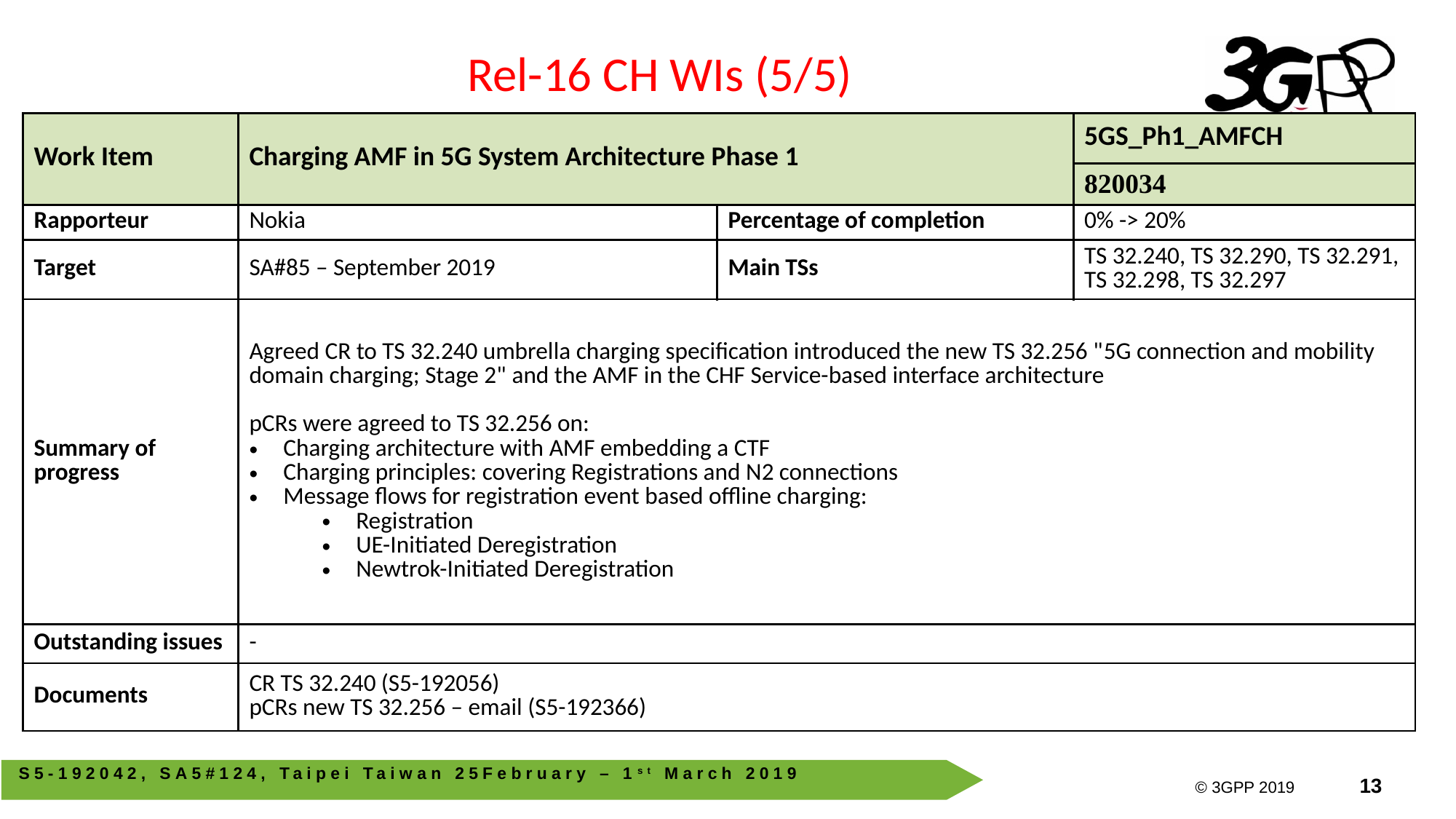

Rel-16 CH WIs (5/5)
| Work Item | Charging AMF in 5G System Architecture Phase 1 |  | 5GS\_Ph1\_AMFCH |
| --- | --- | --- | --- |
|  |  |  | 820034 |
| Rapporteur | Nokia | Percentage of completion | 0% -> 20% |
| Target | SA#85 – September 2019 | Main TSs | TS 32.240, TS 32.290, TS 32.291, TS 32.298, TS 32.297 |
| Summary of progress | Agreed CR to TS 32.240 umbrella charging specification introduced the new TS 32.256 "5G connection and mobility domain charging; Stage 2" and the AMF in the CHF Service-based interface architecture pCRs were agreed to TS 32.256 on: Charging architecture with AMF embedding a CTF Charging principles: covering Registrations and N2 connections Message flows for registration event based offline charging: Registration UE-Initiated Deregistration Newtrok-Initiated Deregistration |  |  |
| Outstanding issues | - |  |  |
| Documents | CR TS 32.240 (S5-192056) pCRs new TS 32.256 – email (S5-192366) |  |  |